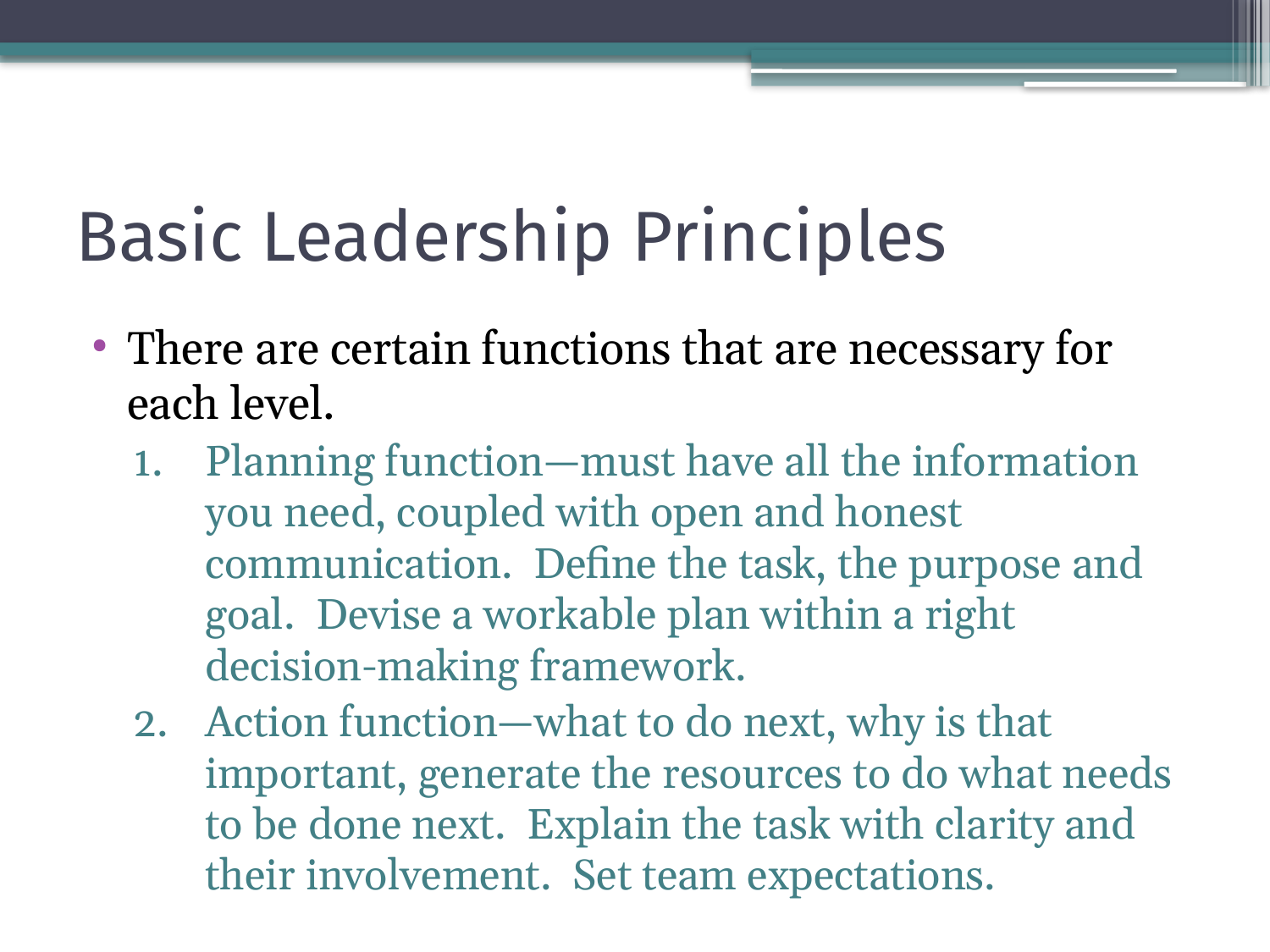

# Basic Leadership Principles
There are certain functions that are necessary for each level.
Planning function—must have all the information you need, coupled with open and honest communication.  Define the task, the purpose and goal.  Devise a workable plan within a right decision-making framework.
Action function—what to do next, why is that important, generate the resources to do what needs to be done next.  Explain the task with clarity and their involvement.  Set team expectations.